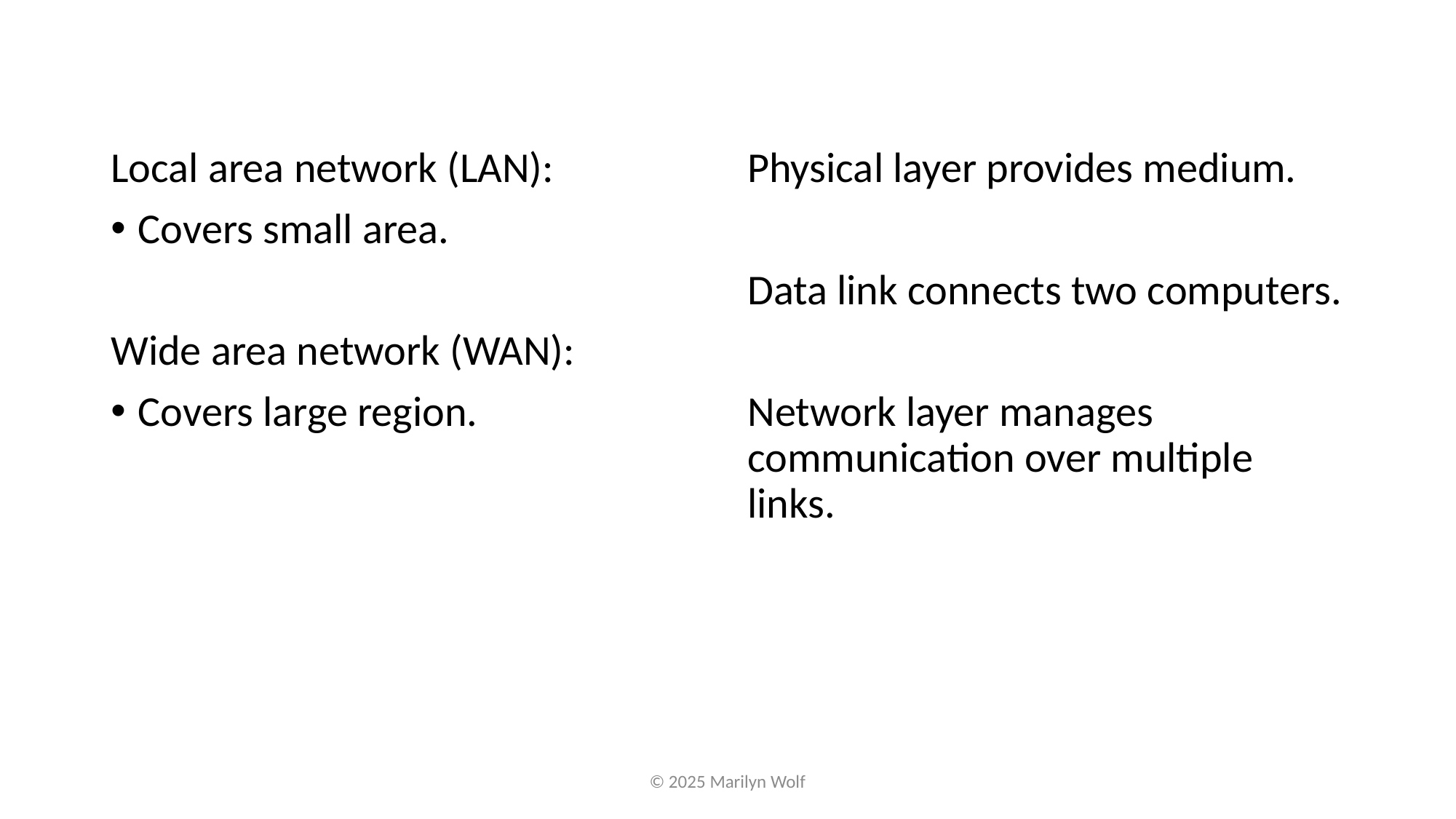

Local area network (LAN):
Covers small area.

Wide area network (WAN):
Covers large region.
Physical layer provides medium.

Data link connects two computers.

Network layer manages communication over multiple links.
© 2025 Marilyn Wolf